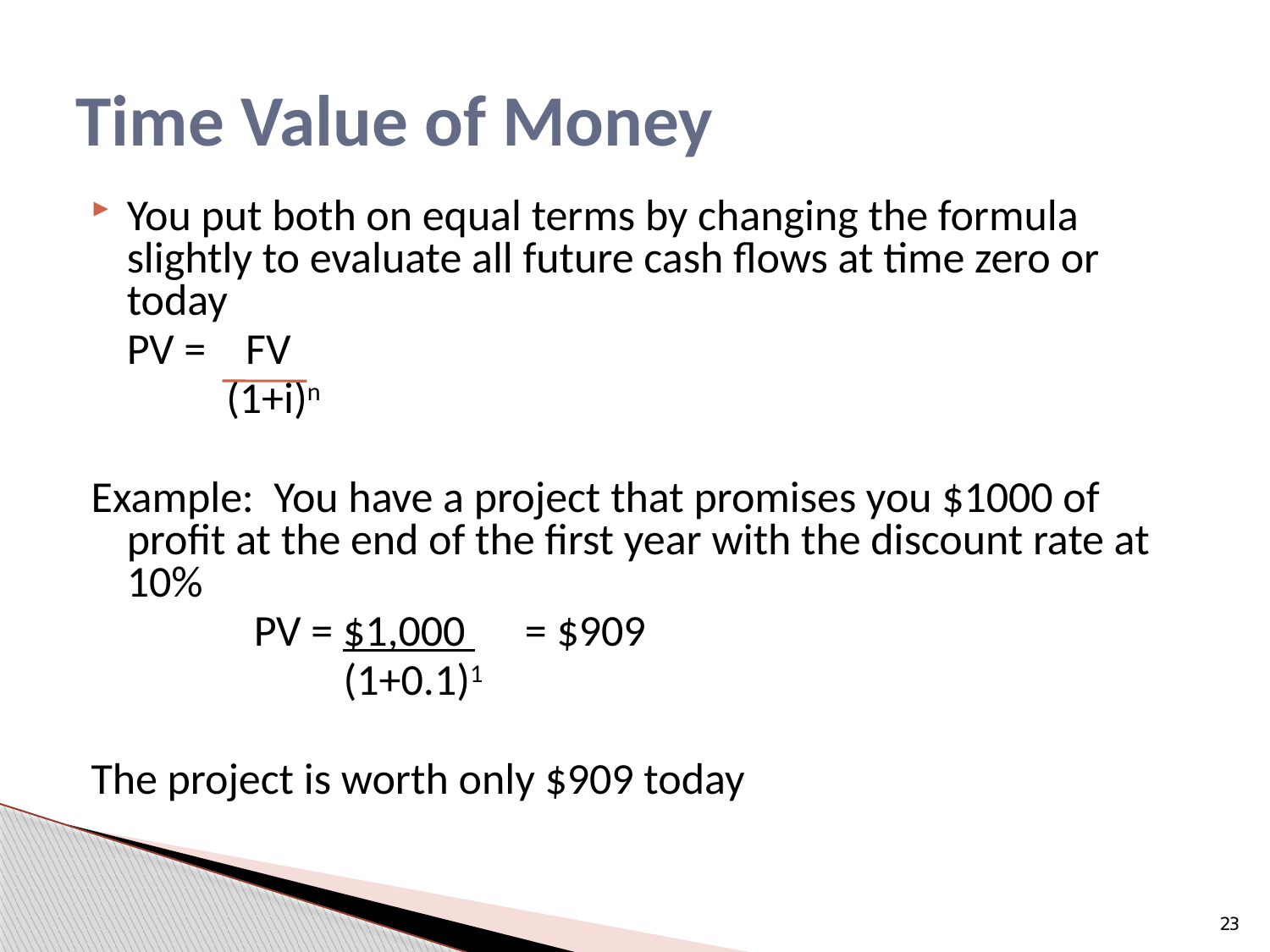

# Time Value of Money
You put both on equal terms by changing the formula slightly to evaluate all future cash flows at time zero or today
	PV =    FV
	          (1+i)n

Example:  You have a project that promises you $1000 of profit at the end of the first year with the discount rate at 10%
		PV = $1,000      = $909
       	         (1+0.1)1

The project is worth only $909 today

23